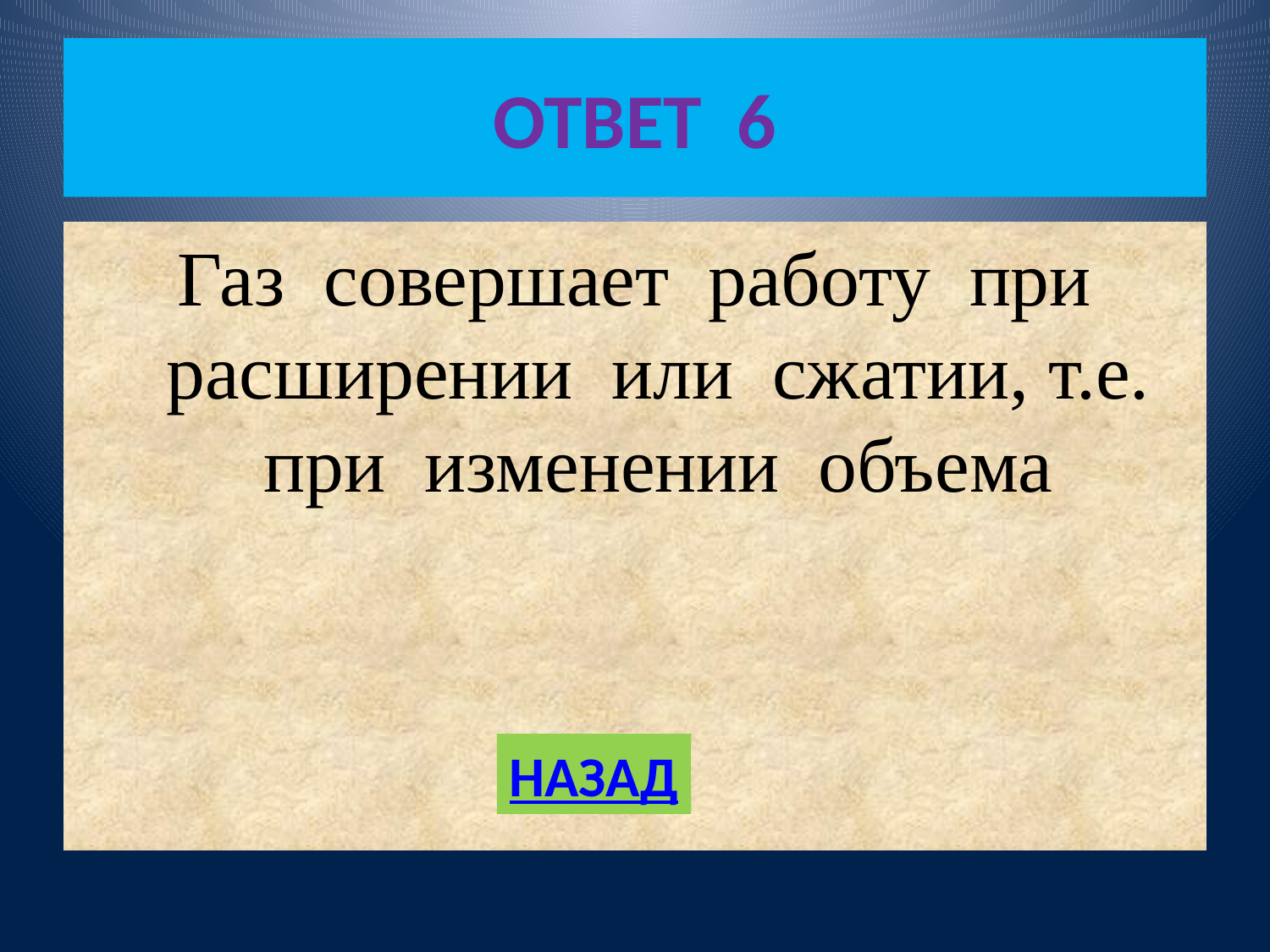

# ОТВЕТ  6
Газ  совершает  работу  при расширении  или  сжатии, т.е. при  изменении  объема

НАЗАД